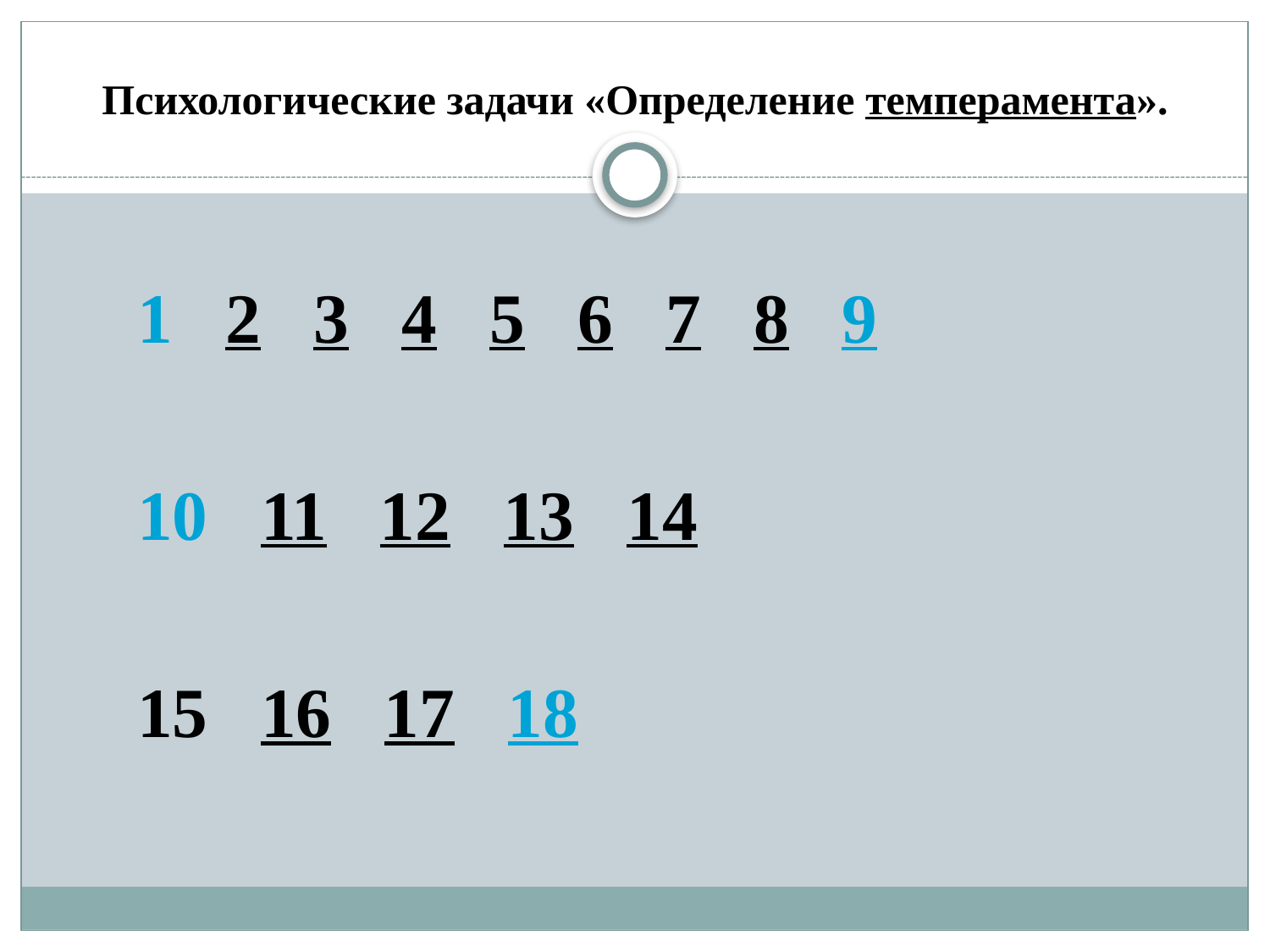

# Психологические задачи «Определение темперамента».
1   2   3   4   5   6   7   8   9

10   11   12   13   14

15   16   17   18